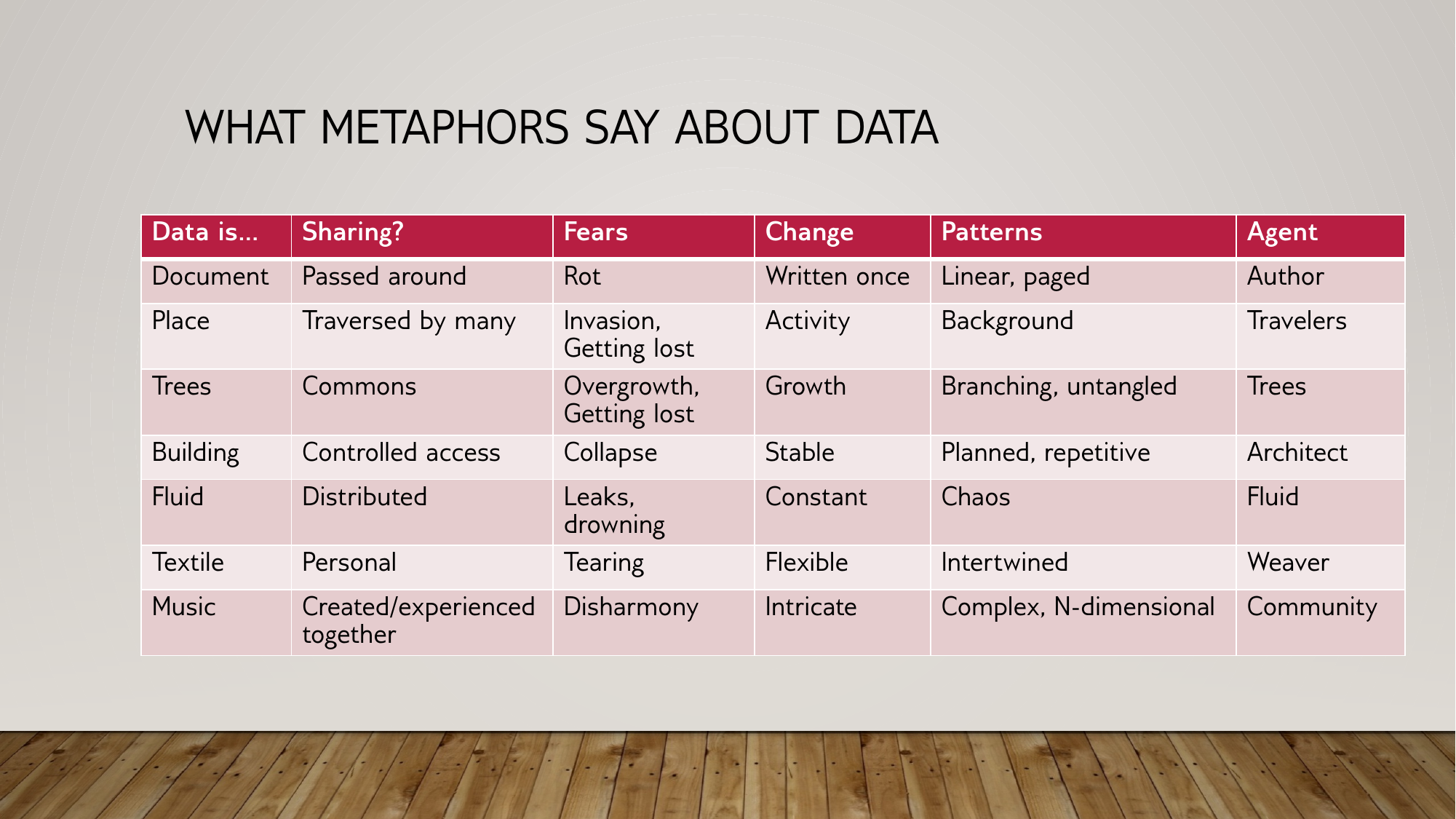

# WHAT METAPHORS SAY ABOUT DATA
| Data is… | Sharing? | Fears | Change | Patterns | Agent |
| --- | --- | --- | --- | --- | --- |
| Document | Passed around | Rot | Written once | Linear, paged | Author |
| Place | Traversed by many | Invasion, Getting lost | Activity | Background | Travelers |
| Trees | Commons | Overgrowth, Getting lost | Growth | Branching, untangled | Trees |
| Building | Controlled access | Collapse | Stable | Planned, repetitive | Architect |
| Fluid | Distributed | Leaks, drowning | Constant | Chaos | Fluid |
| Textile | Personal | Tearing | Flexible | Intertwined | Weaver |
| Music | Created/experienced together | Disharmony | Intricate | Complex, N-dimensional | Community |